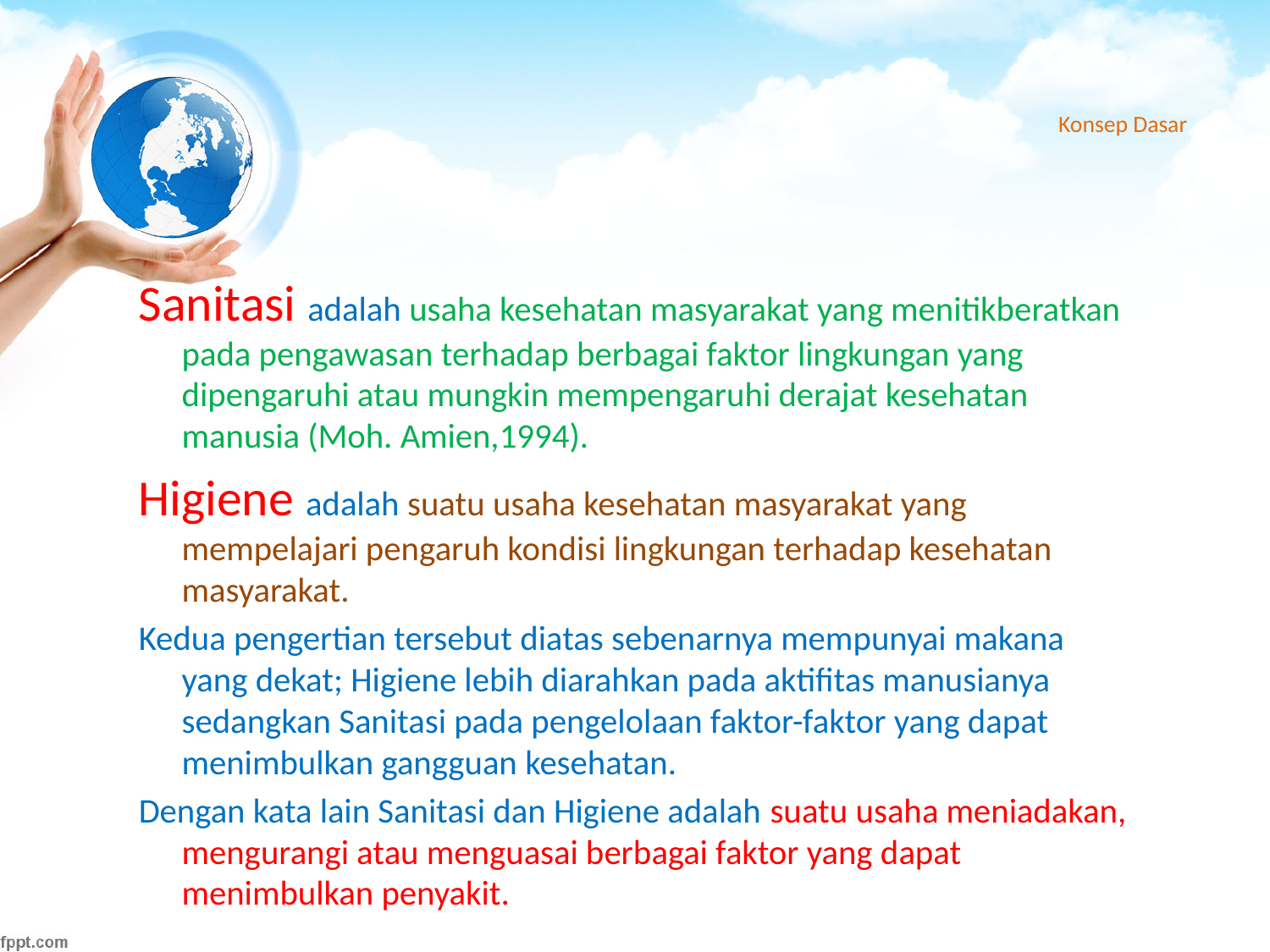

# Konsep Dasar
Sanitasi adalah usaha kesehatan masyarakat yang menitikberatkan pada pengawasan terhadap berbagai faktor lingkungan yang dipengaruhi atau mungkin mempengaruhi derajat kesehatan manusia (Moh. Amien,1994).
Higiene adalah suatu usaha kesehatan masyarakat yang mempelajari pengaruh kondisi lingkungan terhadap kesehatan masyarakat.
Kedua pengertian tersebut diatas sebenarnya mempunyai makana yang dekat; Higiene lebih diarahkan pada aktifitas manusianya sedangkan Sanitasi pada pengelolaan faktor-faktor yang dapat menimbulkan gangguan kesehatan.
Dengan kata lain Sanitasi dan Higiene adalah suatu usaha meniadakan, mengurangi atau menguasai berbagai faktor yang dapat menimbulkan penyakit.